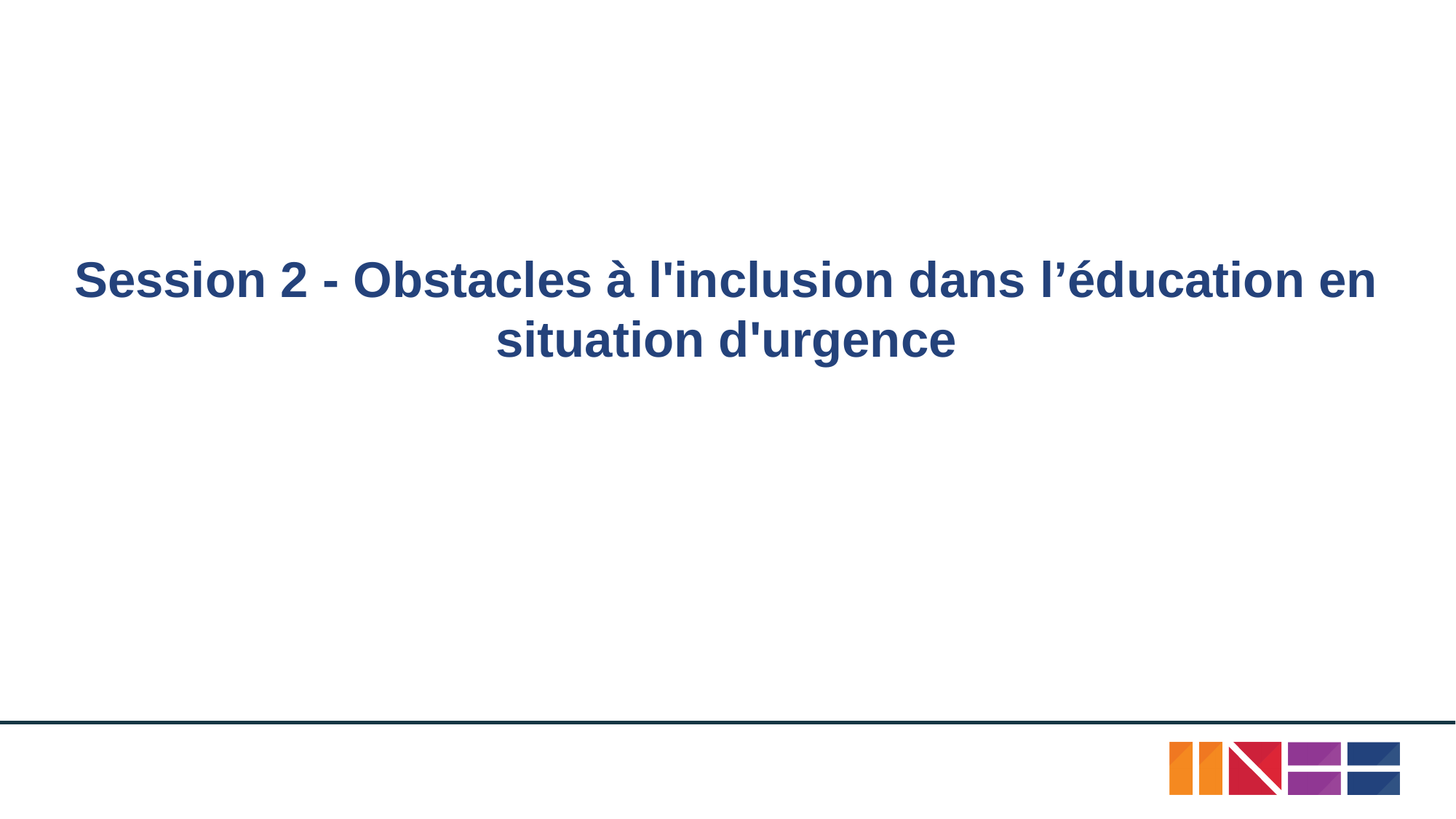

# Session 2 - Obstacles à l'inclusion dans l’éducation en situation d'urgence